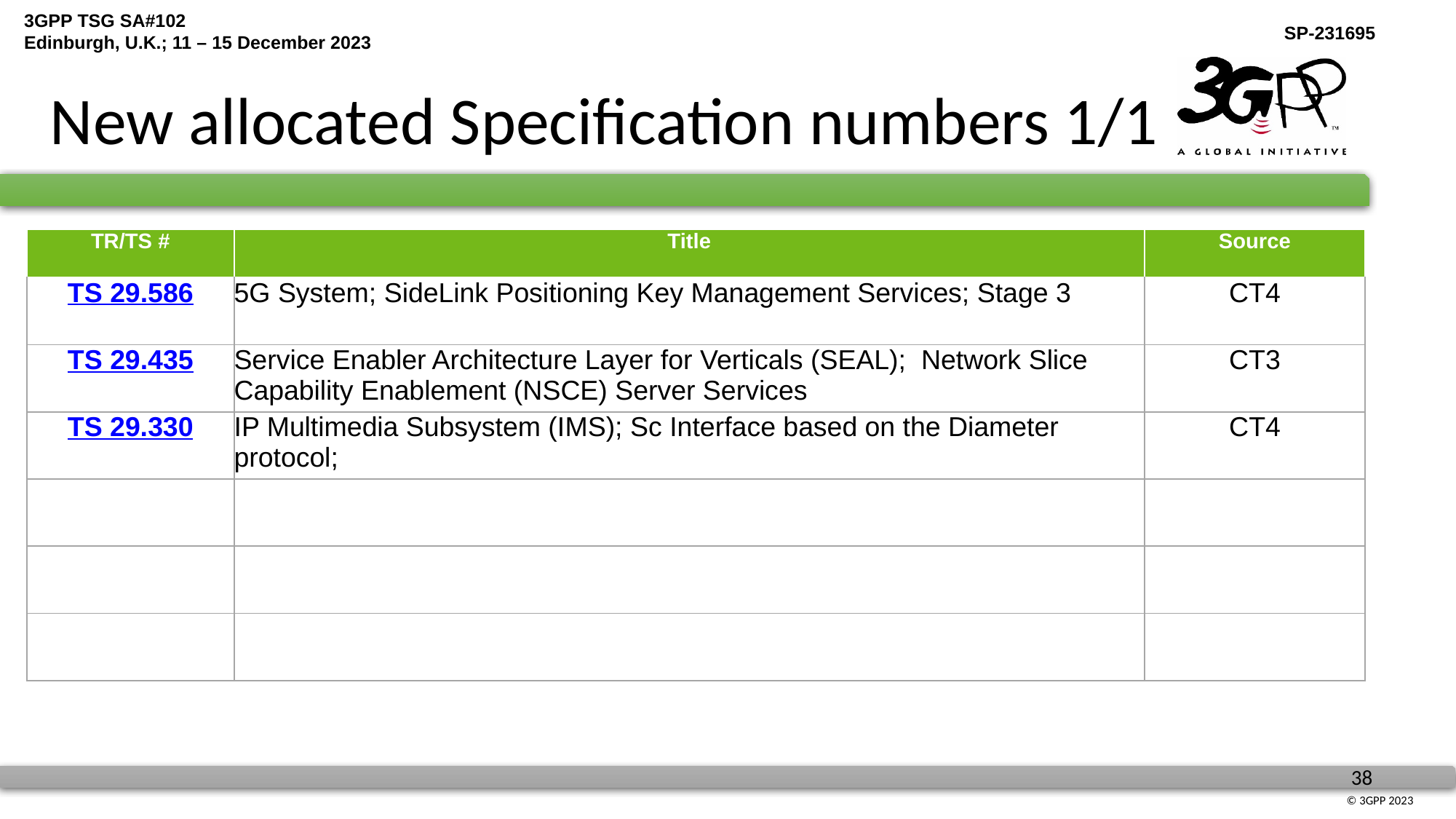

# New allocated Specification numbers 1/1
| TR/TS # | Title | Source |
| --- | --- | --- |
| TS 29.586 | 5G System; SideLink Positioning Key Management Services; Stage 3 | CT4 |
| TS 29.435 | Service Enabler Architecture Layer for Verticals (SEAL); Network Slice Capability Enablement (NSCE) Server Services | CT3 |
| TS 29.330 | IP Multimedia Subsystem (IMS); Sc Interface based on the Diameter protocol; | CT4 |
|  |  |  |
|  |  |  |
|  |  |  |